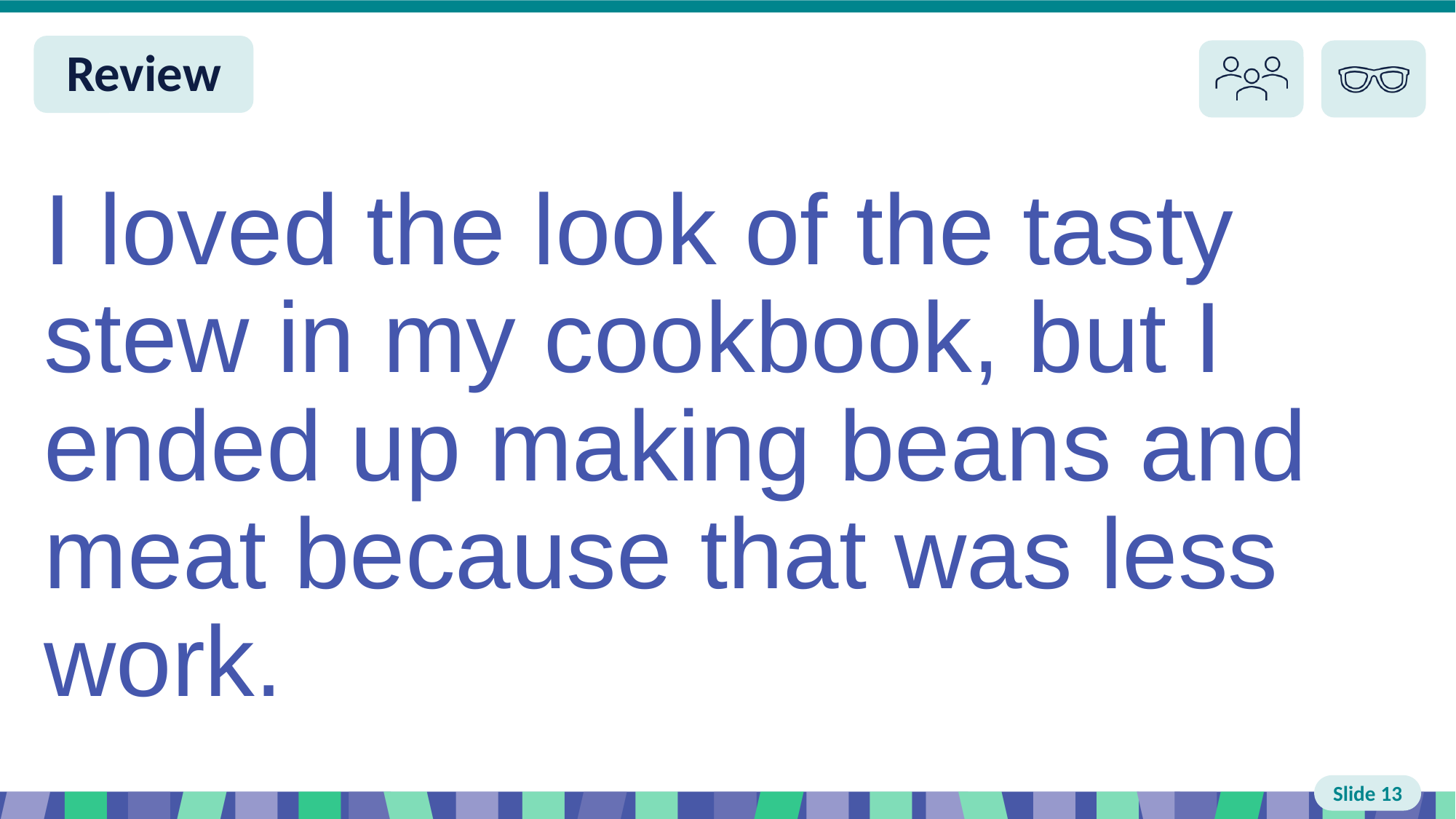

Slide 13 Review You do
I loved the look of the tasty stew in my cookbook, but I ended up making beans and meat because that was less work.